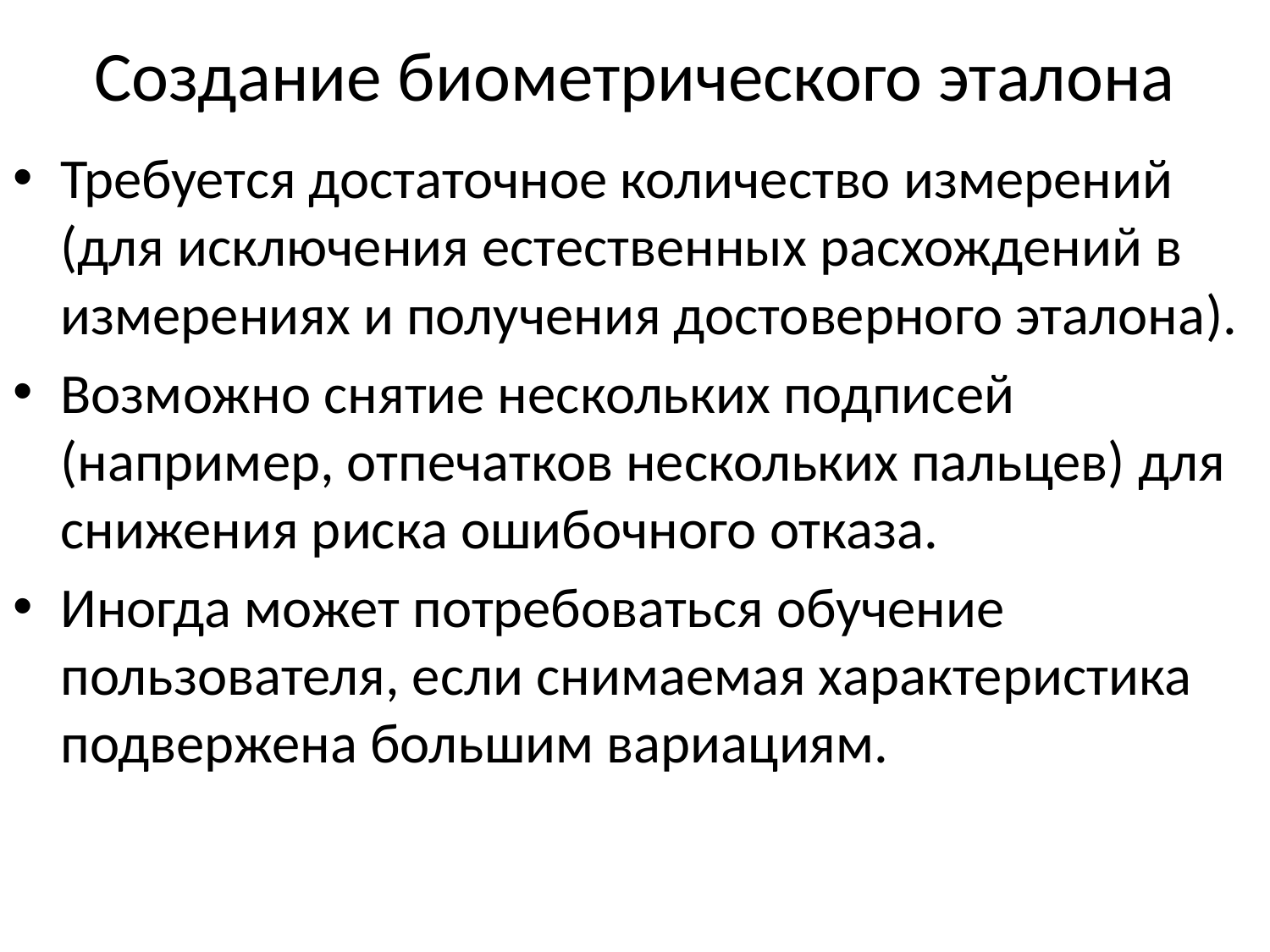

# Создание биометрического эталона
Требуется достаточное количество измерений (для исключения естественных расхождений в измерениях и получения достоверного эталона).
Возможно снятие нескольких подписей (например, отпечатков нескольких пальцев) для снижения риска ошибочного отказа.
Иногда может потребоваться обучение пользователя, если снимаемая характеристика подвержена большим вариациям.